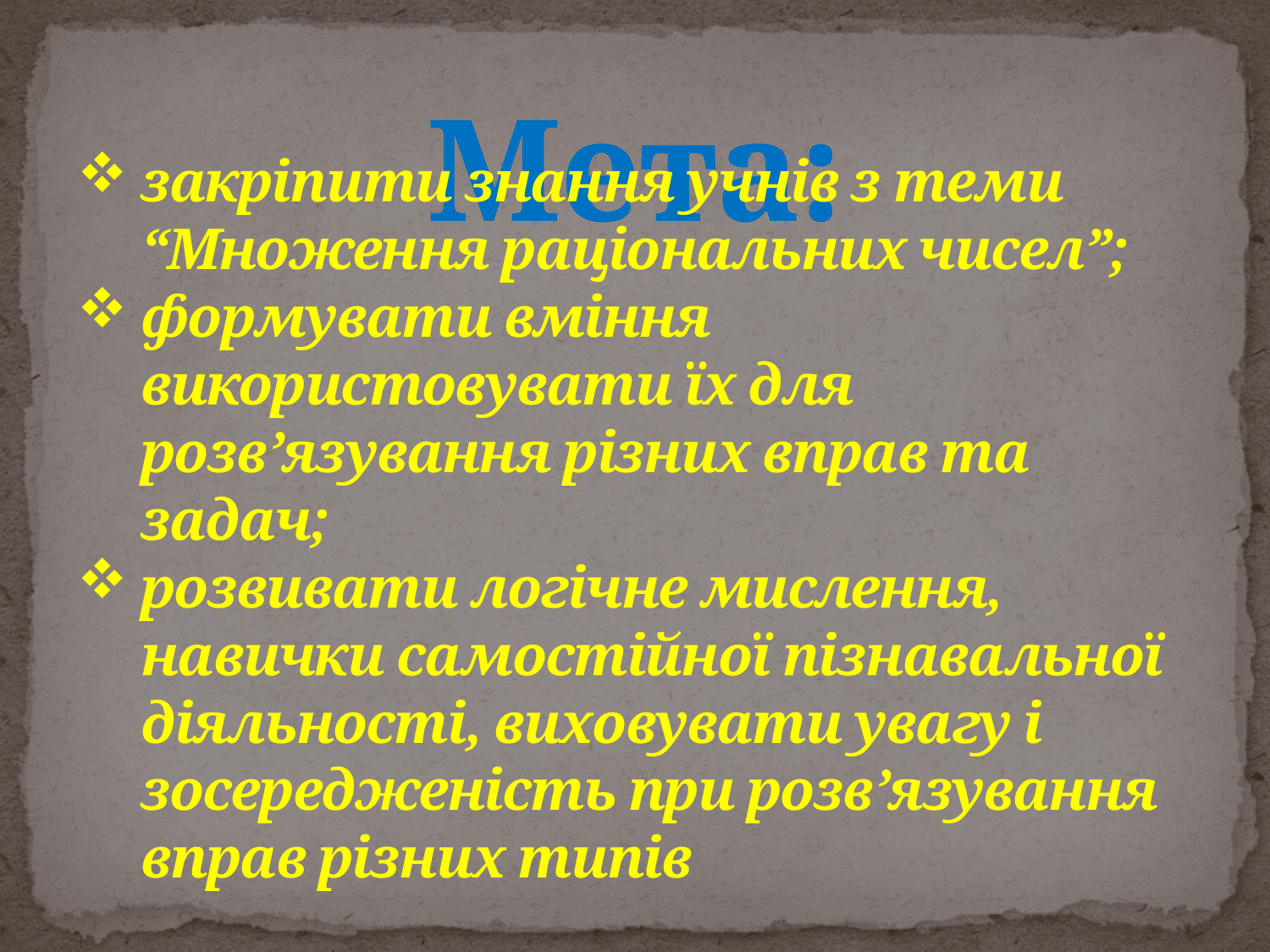

# Мета:
закріпити знання учнів з теми “Множення раціональних чисел”;
формувати вміння використовувати їх для розв’язування різних вправ та задач;
розвивати логічне мислення, навички самостійної пізнавальної діяльності, виховувати увагу і зосередженість при розв’язування вправ різних типів